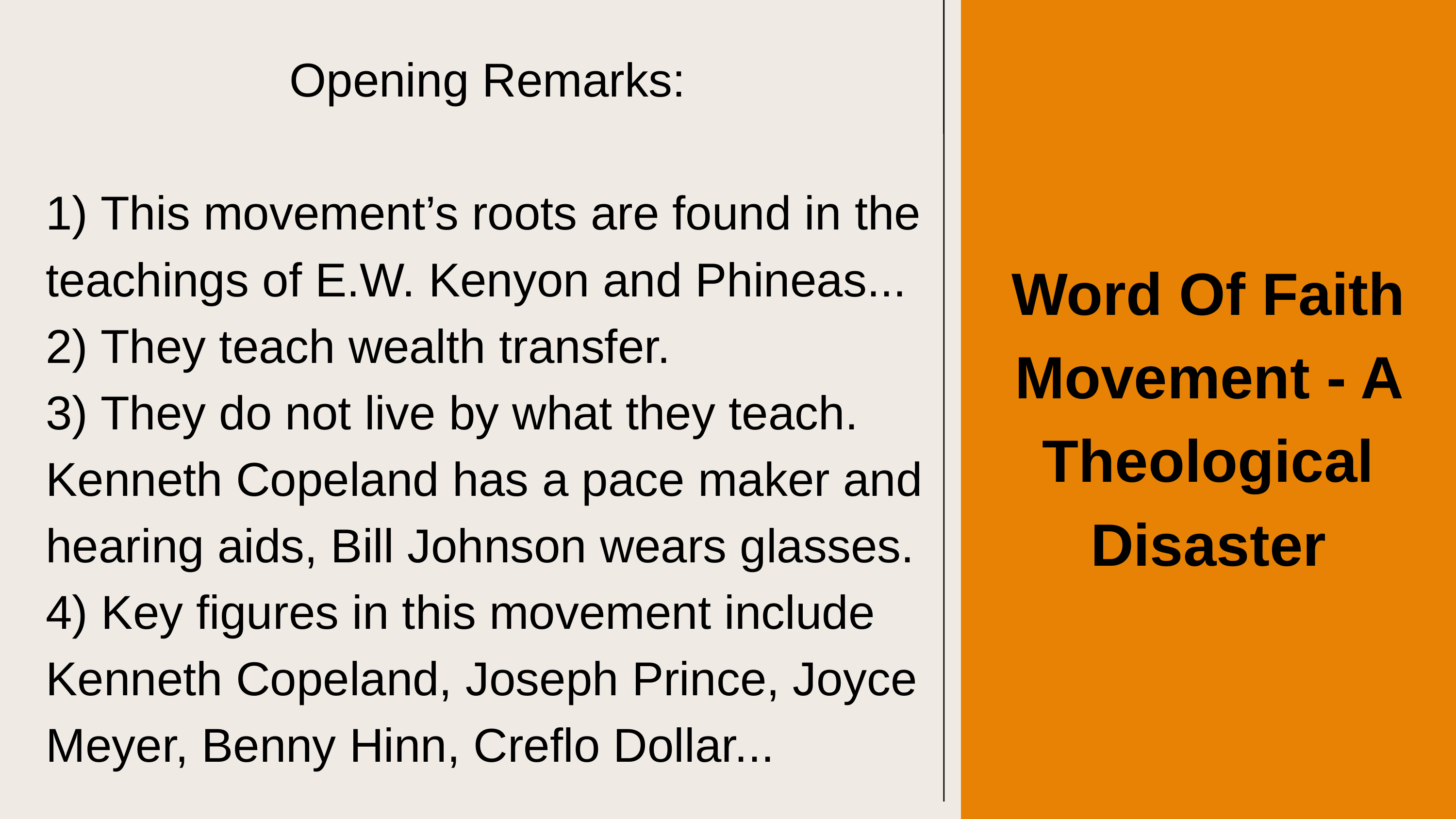

Opening Remarks:

1) This movement’s roots are found in the teachings of E.W. Kenyon and Phineas...
2) They teach wealth transfer.
3) They do not live by what they teach. Kenneth Copeland has a pace maker and hearing aids, Bill Johnson wears glasses.
4) Key figures in this movement include Kenneth Copeland, Joseph Prince, Joyce Meyer, Benny Hinn, Creflo Dollar...
Word Of Faith Movement - A Theological Disaster